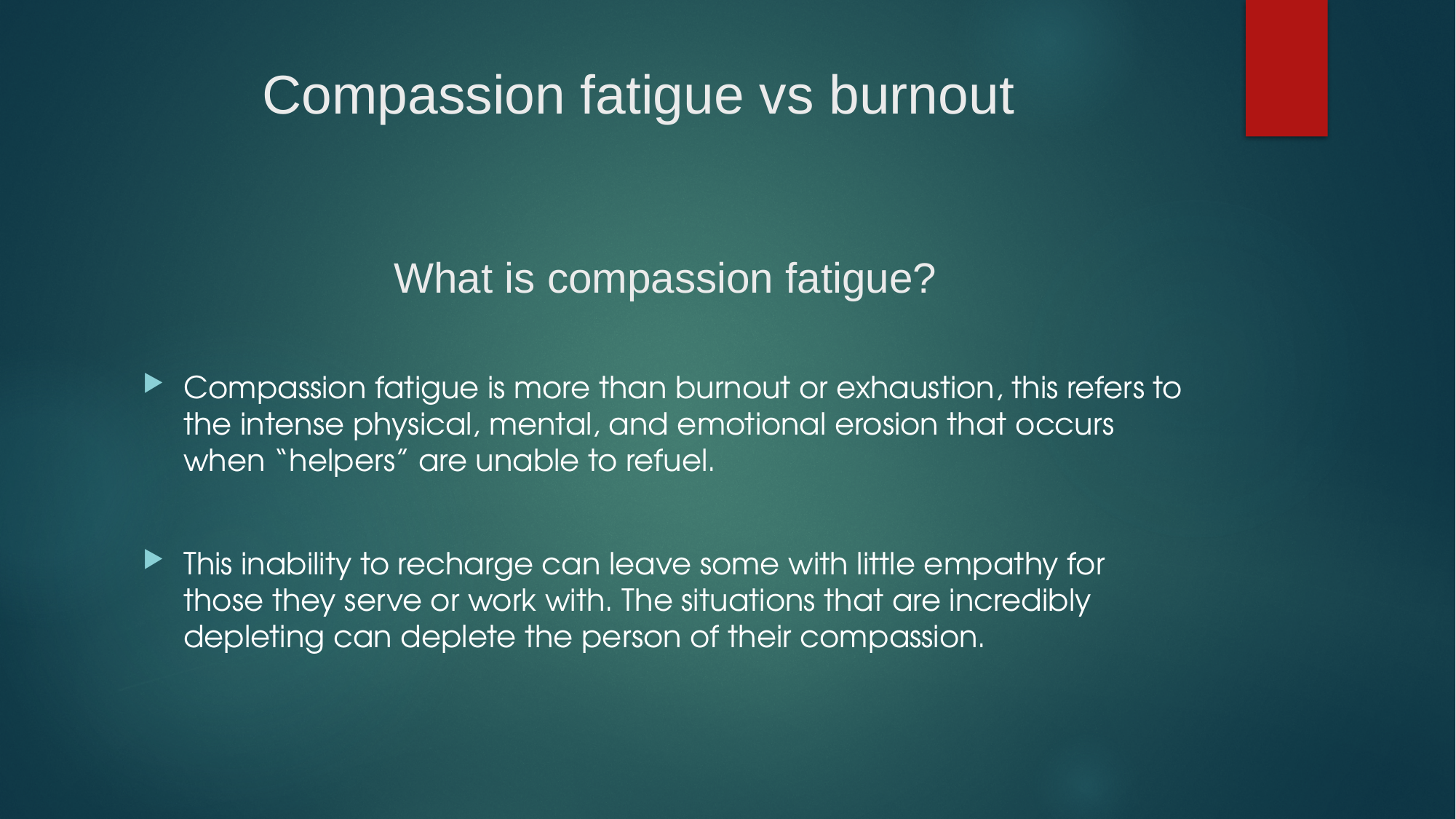

# Compassion fatigue vs burnout
What is compassion fatigue?

Compassion fatigue is more than burnout or exhaustion, this refers to the intense physical, mental, and emotional erosion that occurs when “helpers” are unable to refuel.

This inability to recharge can leave some with little empathy for those they serve or work with. The situations that are incredibly depleting can deplete the person of their compassion.